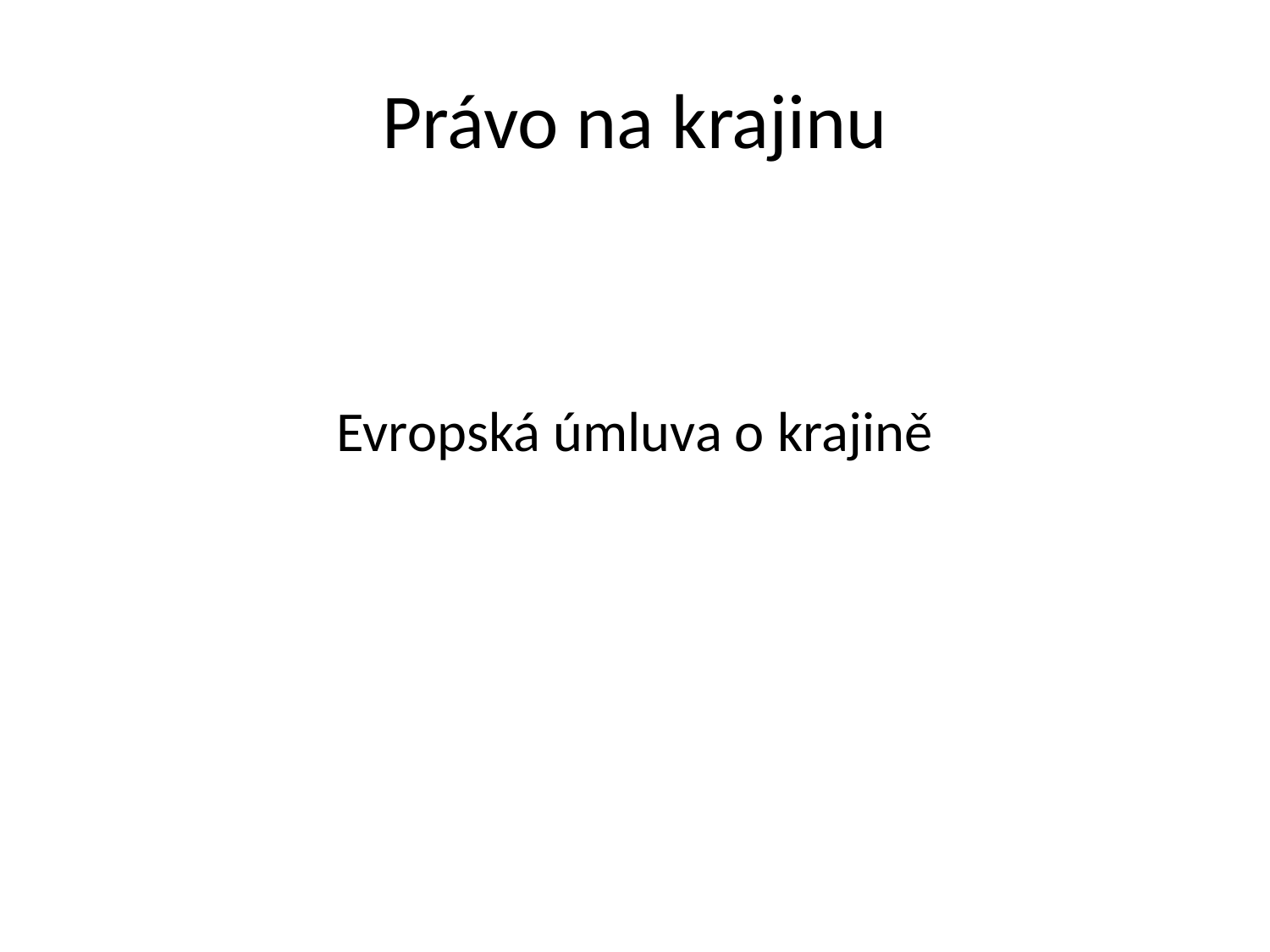

# Právo na krajinu
Evropská úmluva o krajině